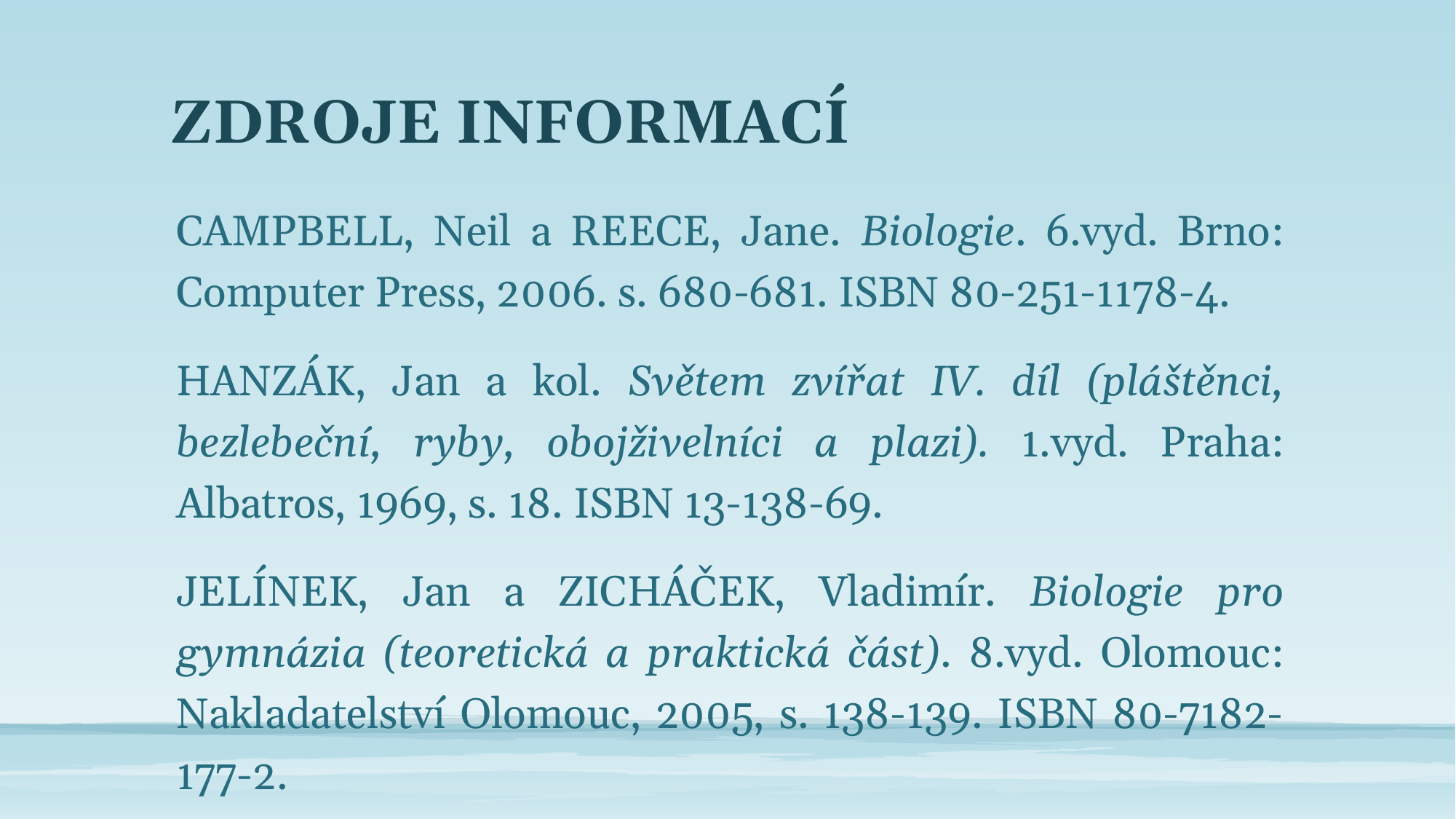

# ZDROJE INFORMACÍ
CAMPBELL, Neil a REECE, Jane. Biologie. 6.vyd. Brno: Computer Press, 2006. s. 680-681. ISBN 80-251-1178-4.
HANZÁK, Jan a kol. Světem zvířat IV. díl (pláštěnci, bezlebeční, ryby, obojživelníci a plazi). 1.vyd. Praha: Albatros, 1969, s. 18. ISBN 13-138-69.
JELÍNEK, Jan a ZICHÁČEK, Vladimír. Biologie pro gymnázia (teoretická a praktická část). 8.vyd. Olomouc: Nakladatelství Olomouc, 2005, s. 138-139. ISBN 80-7182-177-2.